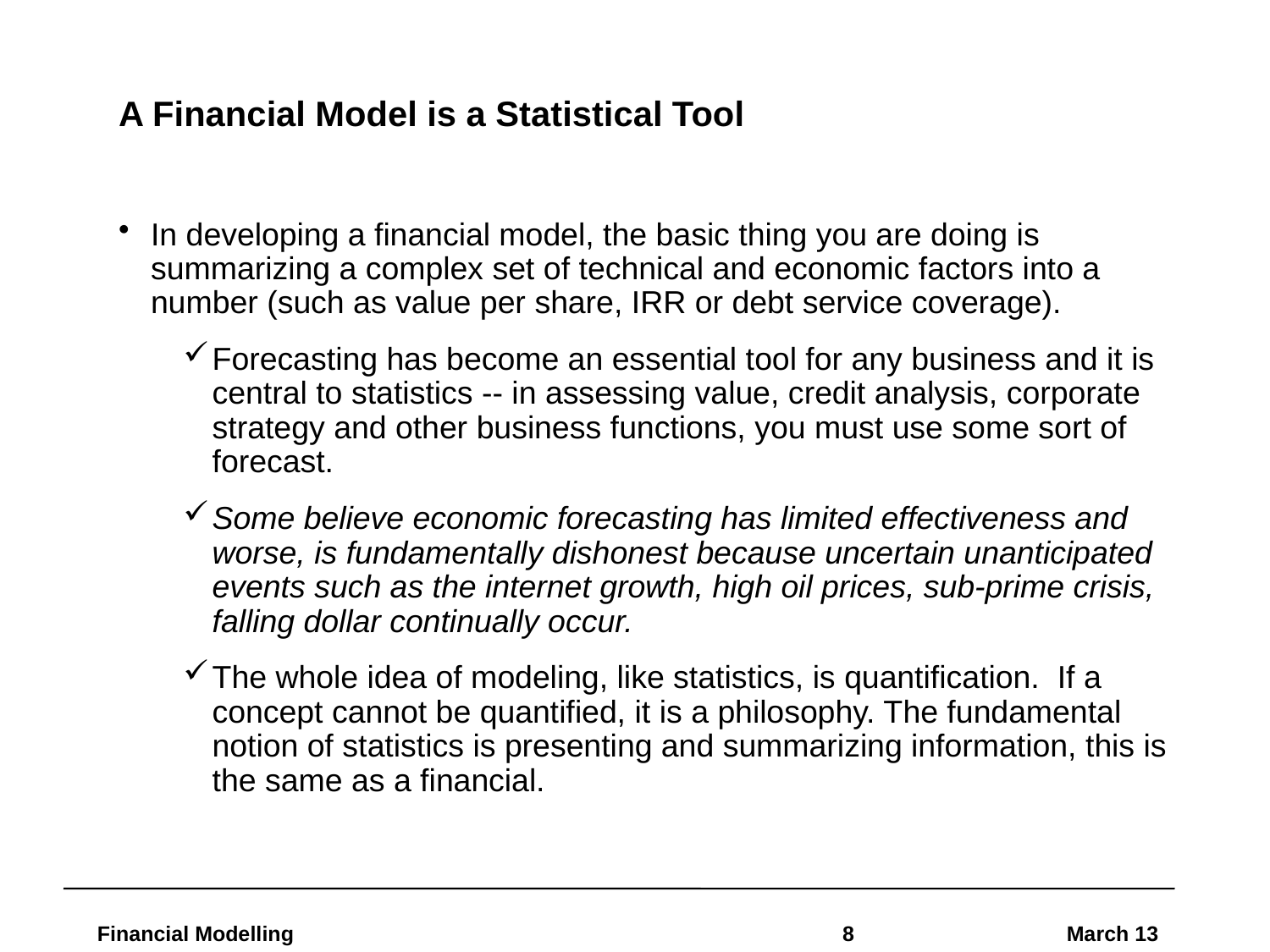

# A Financial Model is a Statistical Tool
In developing a financial model, the basic thing you are doing is summarizing a complex set of technical and economic factors into a number (such as value per share, IRR or debt service coverage).
Forecasting has become an essential tool for any business and it is central to statistics -- in assessing value, credit analysis, corporate strategy and other business functions, you must use some sort of forecast.
Some believe economic forecasting has limited effectiveness and worse, is fundamentally dishonest because uncertain unanticipated events such as the internet growth, high oil prices, sub-prime crisis, falling dollar continually occur.
The whole idea of modeling, like statistics, is quantification.  If a concept cannot be quantified, it is a philosophy. The fundamental notion of statistics is presenting and summarizing information, this is the same as a financial.